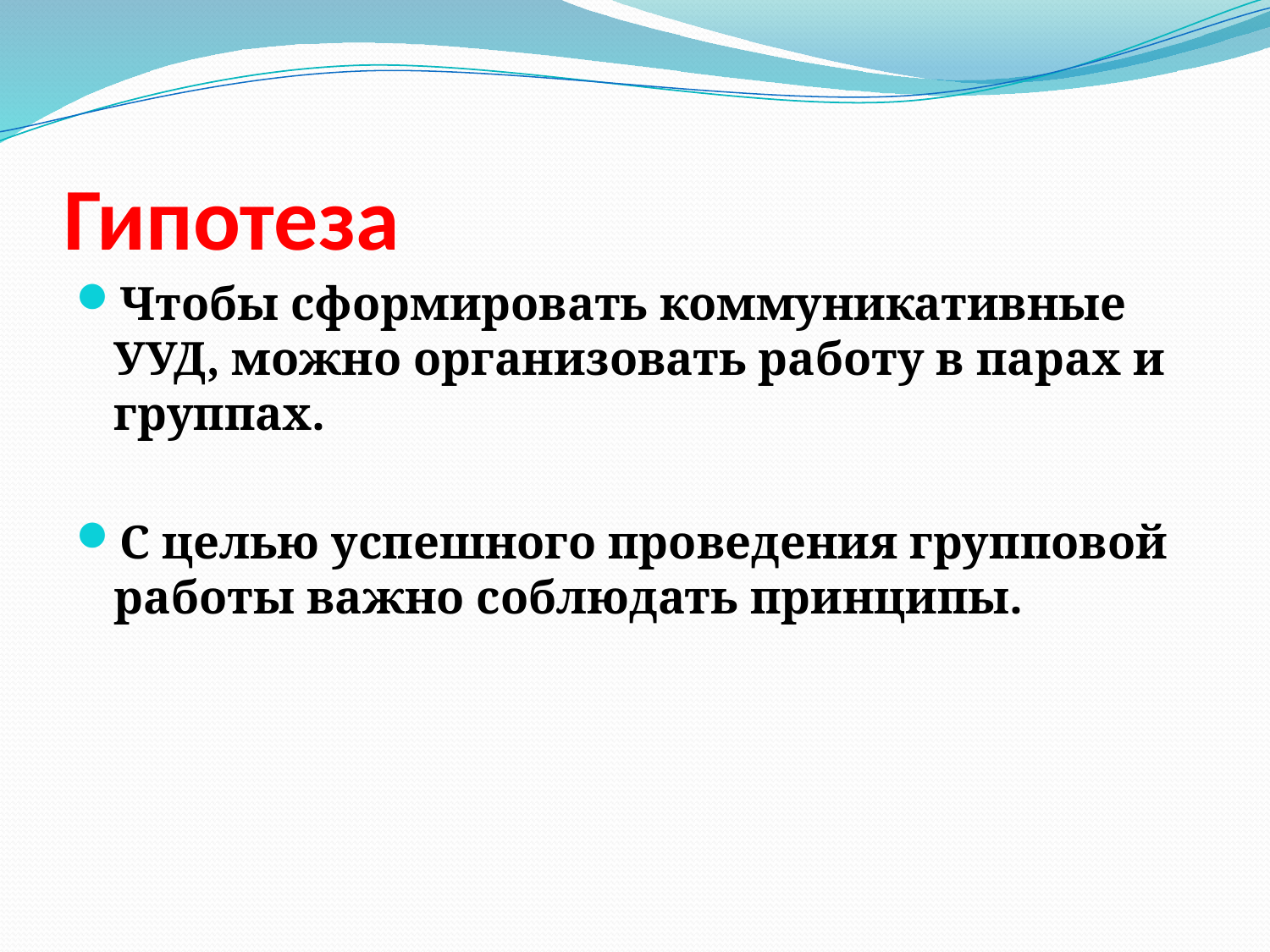

# Гипотеза
Чтобы сформировать коммуникативные УУД, можно организовать работу в парах и группах.

С целью успешного проведения групповой работы важно соблюдать принципы.